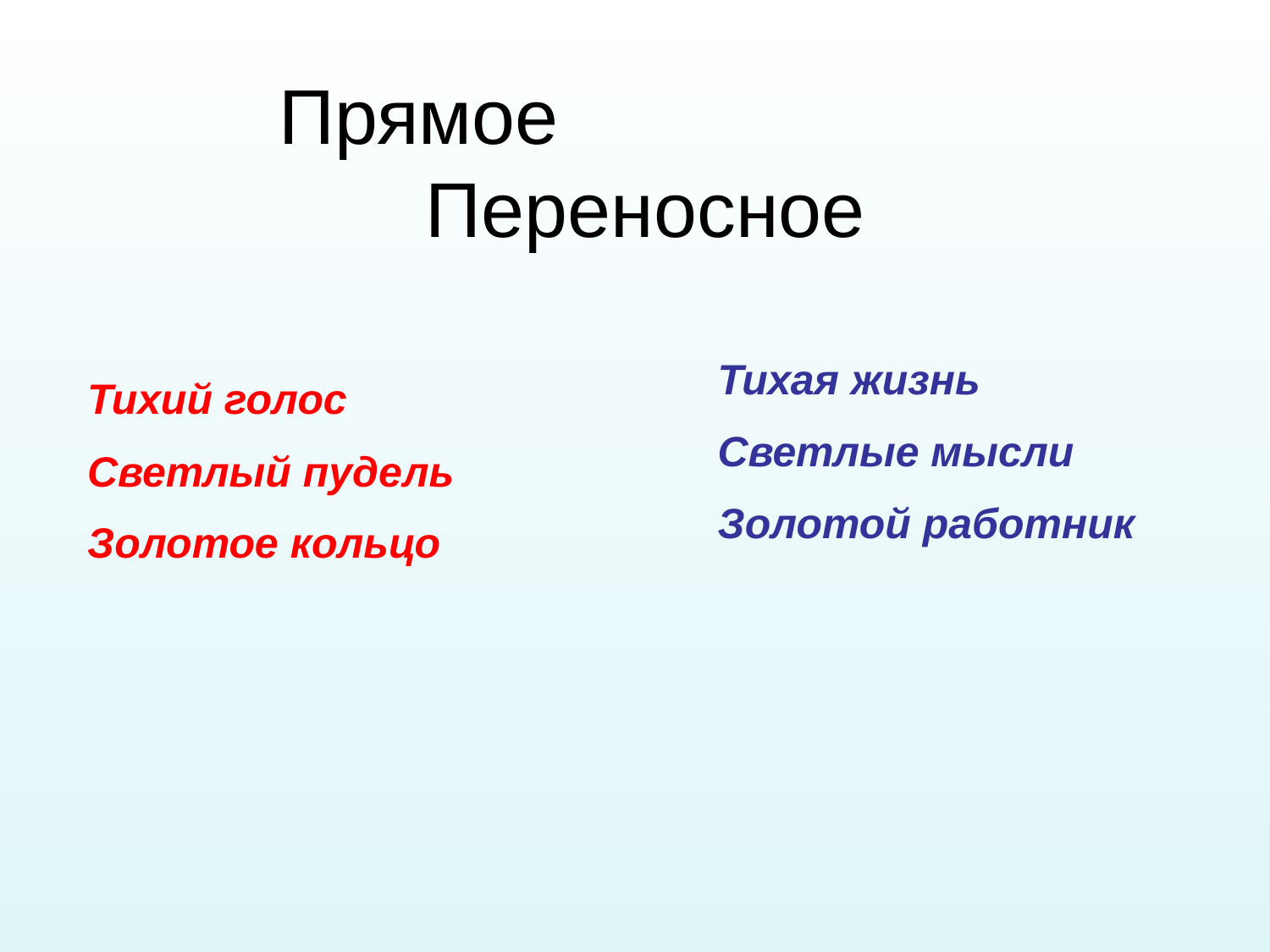

# Прямое                      Переносное
Тихая жизнь
Светлые мысли
Золотой работник
Тихий голос
Светлый пудель
Золотое кольцо